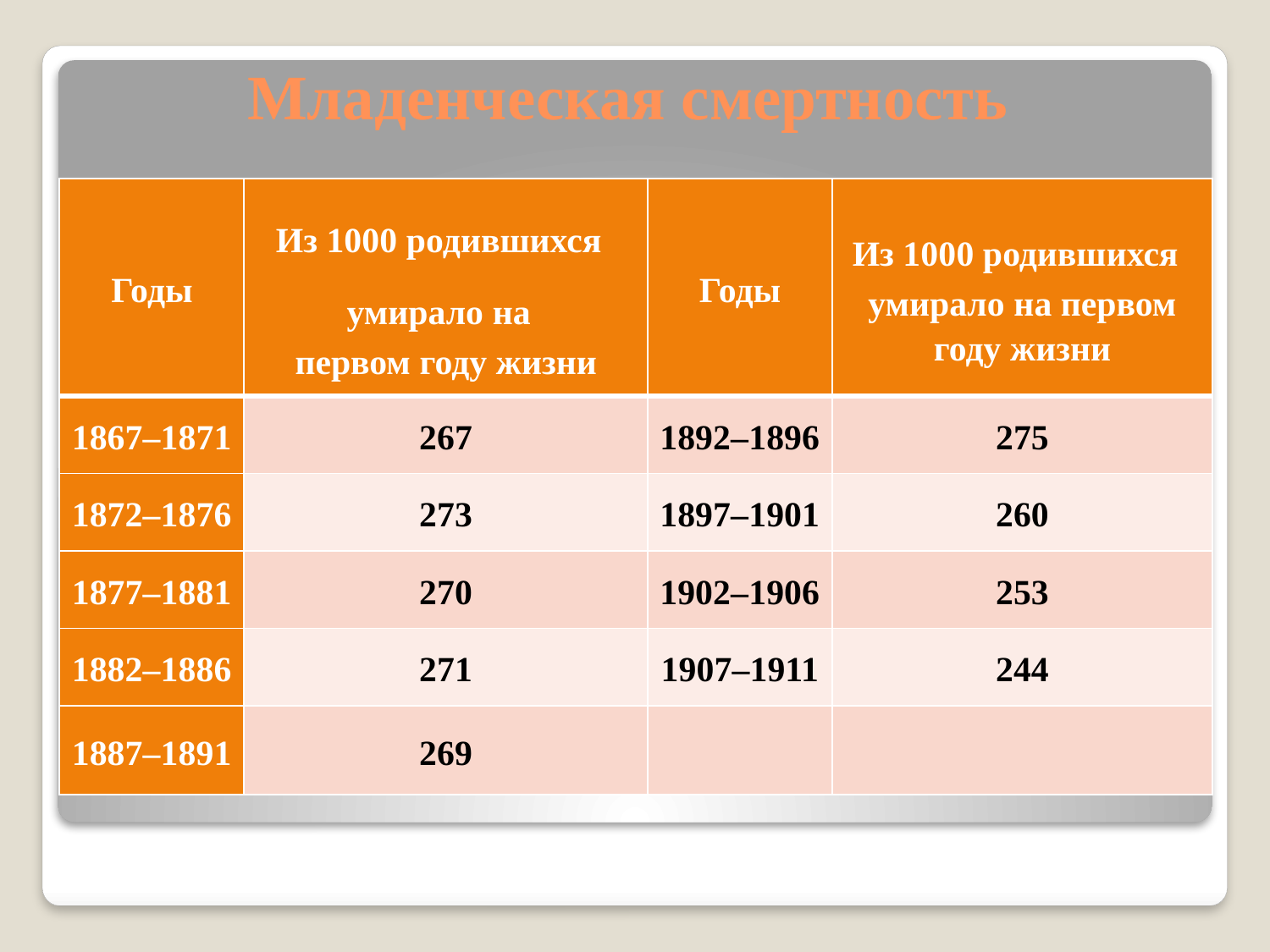

# Младенческая смертность
| Годы | Из 1000 родившихся  умирало на  первом году жизни | Годы | Из 1000 родившихся  умирало на первом году жизни |
| --- | --- | --- | --- |
| 1867–1871 | 267 | 1892–1896 | 275 |
| 1872–1876 | 273 | 1897–1901 | 260 |
| 1877–1881 | 270 | 1902–1906 | 253 |
| 1882–1886 | 271 | 1907–1911 | 244 |
| 1887–1891 | 269 |  |  |